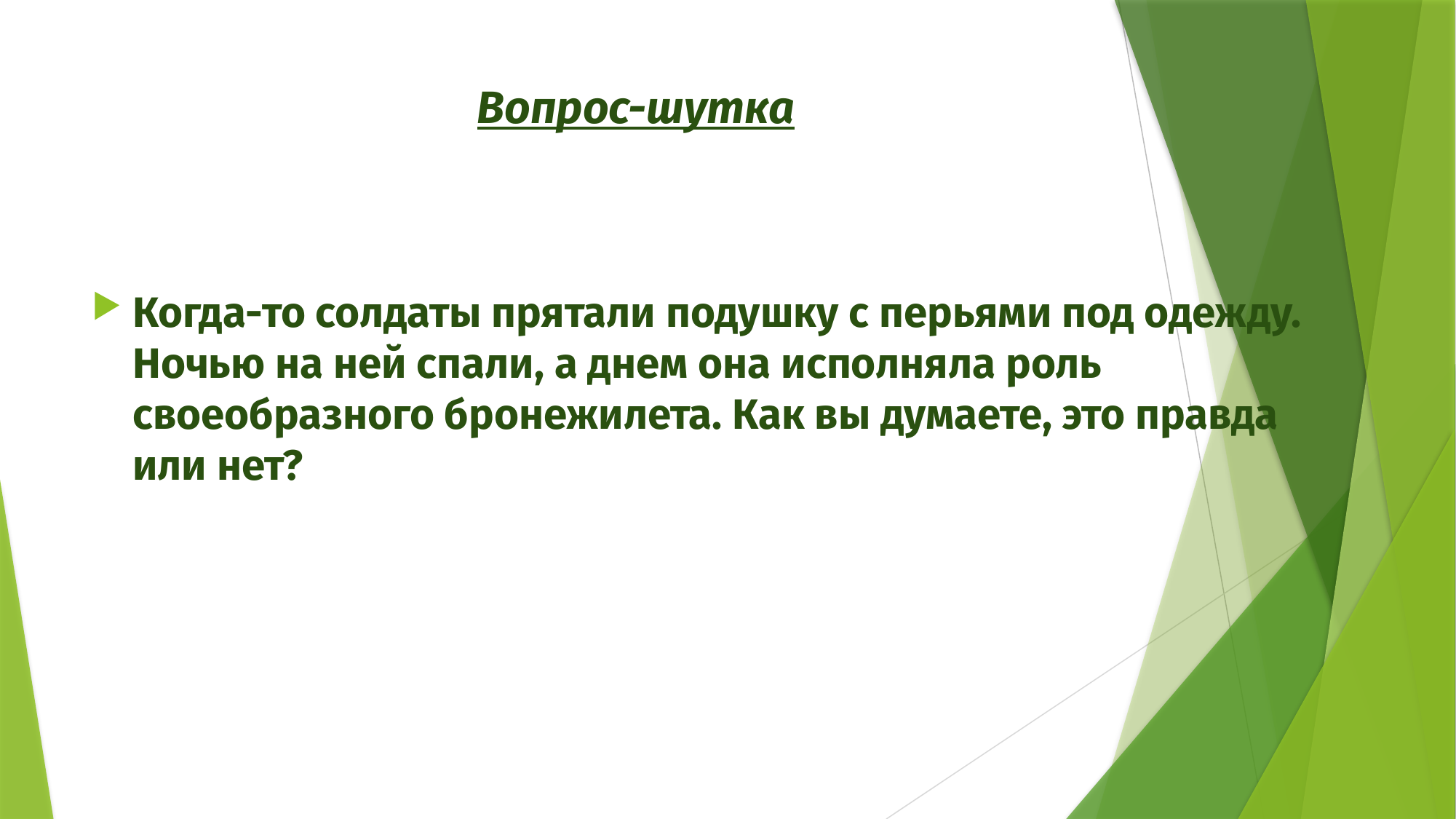

# Вопрос-шутка
Когда-то солдаты прятали подушку с перьями под одежду. Ночью на ней спали, а днем она исполняла роль своеобразного бронежилета. Как вы думаете, это правда или нет?